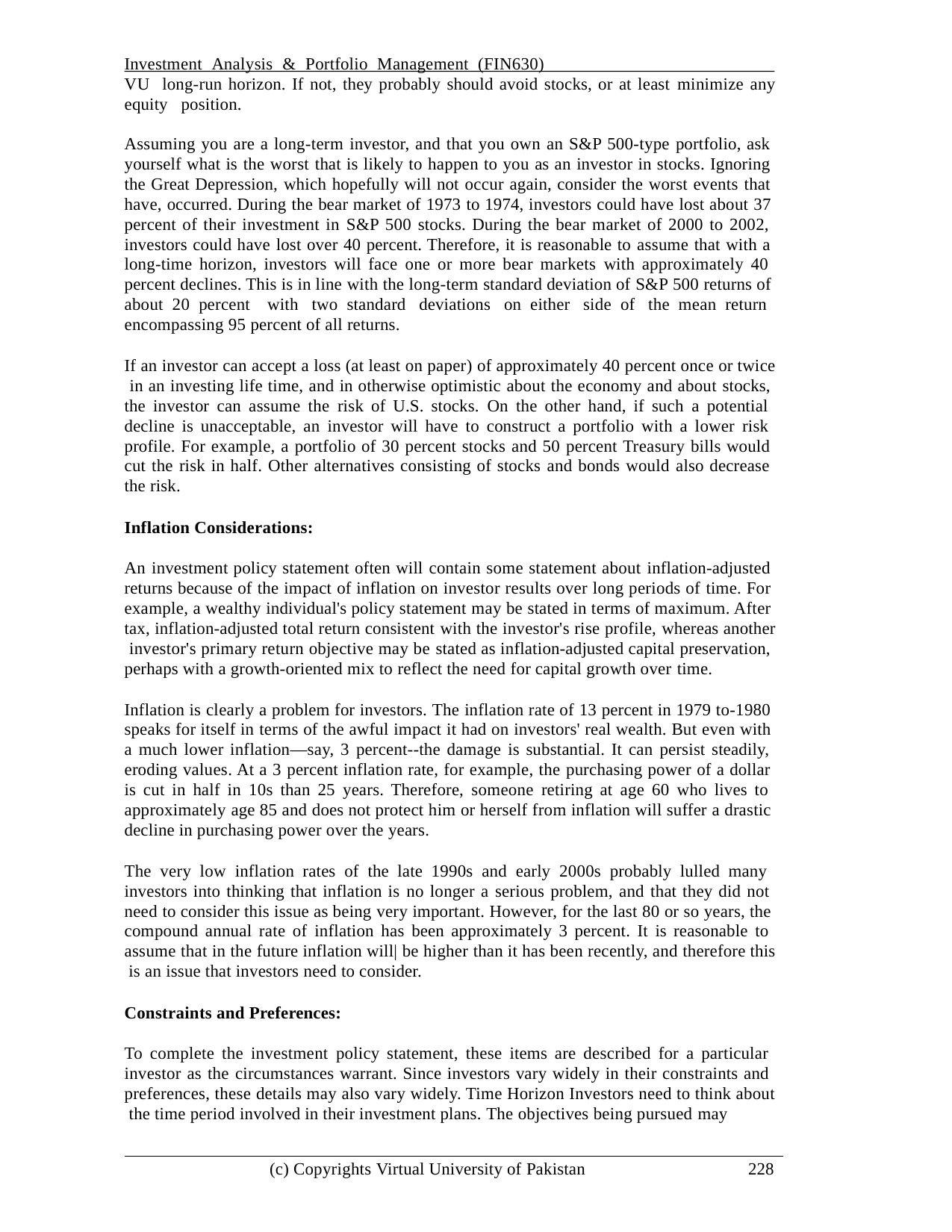

Investment Analysis & Portfolio Management (FIN630)	VU  long-run horizon. If not, they probably should avoid stocks, or at least minimize any equity  position.

Assuming you are a long-term investor, and that you own an S&P 500-type portfolio, ask  yourself what is the worst that is likely to happen to you as an investor in stocks. Ignoring  the Great Depression, which hopefully will not occur again, consider the worst events that  have, occurred. During the bear market of 1973 to 1974, investors could have lost about 37  percent of their investment in S&P 500 stocks. During the bear market of 2000 to 2002,  investors could have lost over 40 percent. Therefore, it is reasonable to assume that with a  long-time horizon, investors will face one or more bear markets with approximately 40  percent declines. This is in line with the long-term standard deviation of S&P 500 returns of  about 20 percent  with two standard deviations on either side of the mean return  encompassing 95 percent of all returns.

If an investor can accept a loss (at least on paper) of approximately 40 percent once or twice  in an investing life time, and in otherwise optimistic about the economy and about stocks,  the investor can assume the risk of U.S. stocks. On the other hand, if such a potential  decline is unacceptable, an investor will have to construct a portfolio with a lower risk  profile. For example, a portfolio of 30 percent stocks and 50 percent Treasury bills would  cut the risk in half. Other alternatives consisting of stocks and bonds would also decrease  the risk.

Inflation Considerations:

An investment policy statement often will contain some statement about inflation-adjusted  returns because of the impact of inflation on investor results over long periods of time. For  example, a wealthy individual's policy statement may be stated in terms of maximum. After  tax, inflation-adjusted total return consistent with the investor's rise profile, whereas another  investor's primary return objective may be stated as inflation-adjusted capital preservation,  perhaps with a growth-oriented mix to reflect the need for capital growth over time.

Inflation is clearly a problem for investors. The inflation rate of 13 percent in 1979 to-1980  speaks for itself in terms of the awful impact it had on investors' real wealth. But even with  a much lower inflation—say, 3 percent--the damage is substantial. It can persist steadily,  eroding values. At a 3 percent inflation rate, for example, the purchasing power of a dollar  is cut in half in 10s than 25 years. Therefore, someone retiring at age 60 who lives to  approximately age 85 and does not protect him or herself from inflation will suffer a drastic  decline in purchasing power over the years.

The very low inflation rates of the late 1990s and early 2000s probably lulled many  investors into thinking that inflation is no longer a serious problem, and that they did not  need to consider this issue as being very important. However, for the last 80 or so years, the  compound annual rate of inflation has been approximately 3 percent. It is reasonable to  assume that in the future inflation will| be higher than it has been recently, and therefore this  is an issue that investors need to consider.

Constraints and Preferences:

To complete the investment policy statement, these items are described for a particular  investor as the circumstances warrant. Since investors vary widely in their constraints and  preferences, these details may also vary widely. Time Horizon Investors need to think about  the time period involved in their investment plans. The objectives being pursued may

(c) Copyrights Virtual University of Pakistan
228